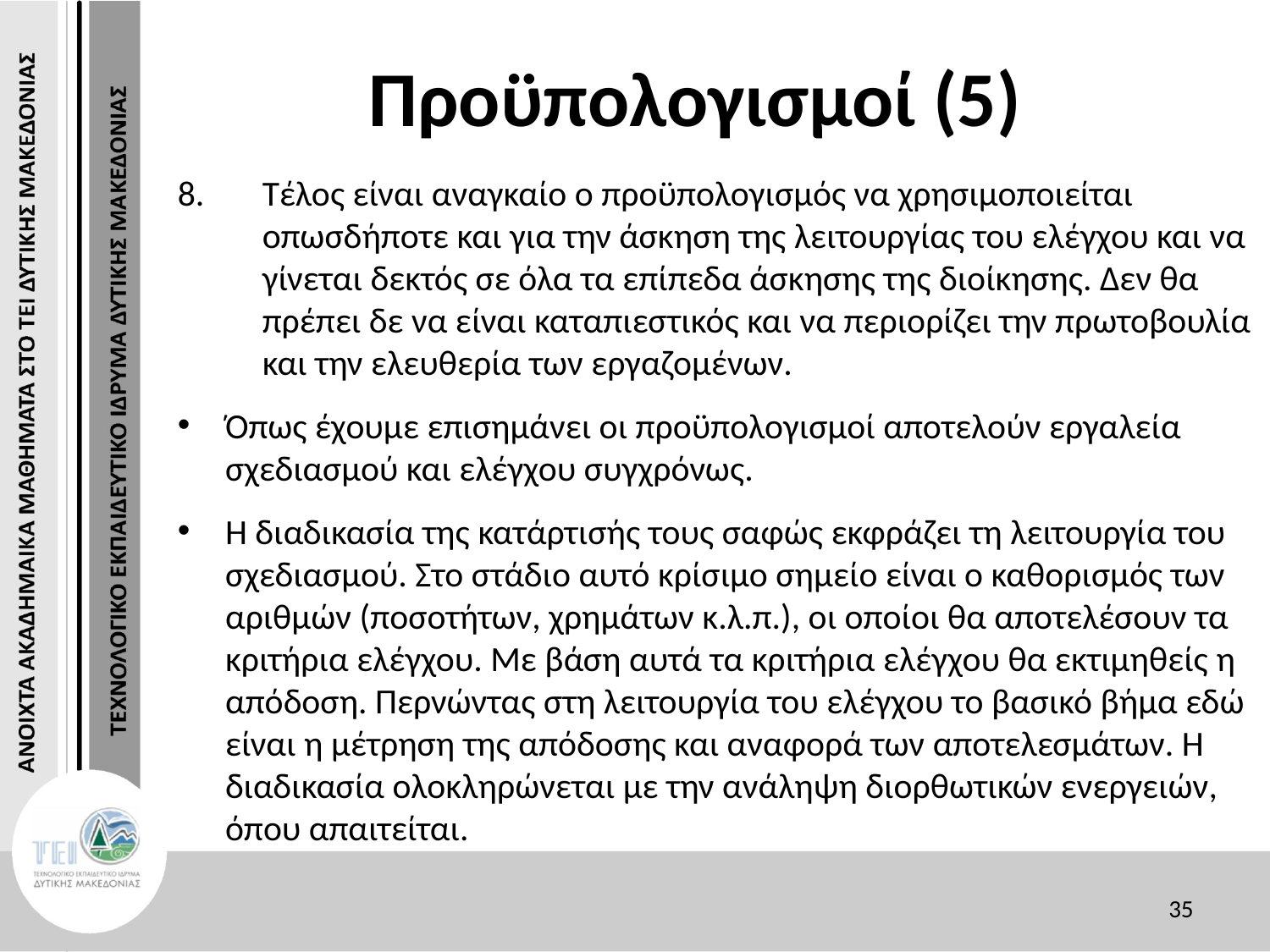

# Προϋπολογισμοί (5)
Τέλος είναι αναγκαίο ο προϋπολογισμός να χρησιμοποιείται οπωσδήποτε και για την άσκηση της λειτουργίας του ελέγχου και να γίνεται δεκτός σε όλα τα επίπεδα άσκησης της διοίκησης. Δεν θα πρέπει δε να είναι καταπιεστικός και να περιορίζει την πρωτοβουλία και την ελευθερία των εργαζομένων.
Όπως έχουμε επισημάνει οι προϋπολογισμοί αποτελούν εργαλεία σχεδιασμού και ελέγχου συγχρόνως.
Η διαδικασία της κατάρτισής τους σαφώς εκφράζει τη λειτουργία του σχεδιασμού. Στο στάδιο αυτό κρίσιμο σημείο είναι ο καθορισμός των αριθμών (ποσοτήτων, χρημάτων κ.λ.π.), οι οποίοι θα αποτελέσουν τα κριτήρια ελέγχου. Με βάση αυτά τα κριτήρια ελέγχου θα εκτιμηθείς η απόδοση. Περνώντας στη λειτουργία του ελέγχου το βασικό βήμα εδώ είναι η μέτρηση της απόδοσης και αναφορά των αποτελεσμάτων. Η διαδικασία ολοκληρώνεται με την ανάληψη διορθωτικών ενεργειών, όπου απαιτείται.
35